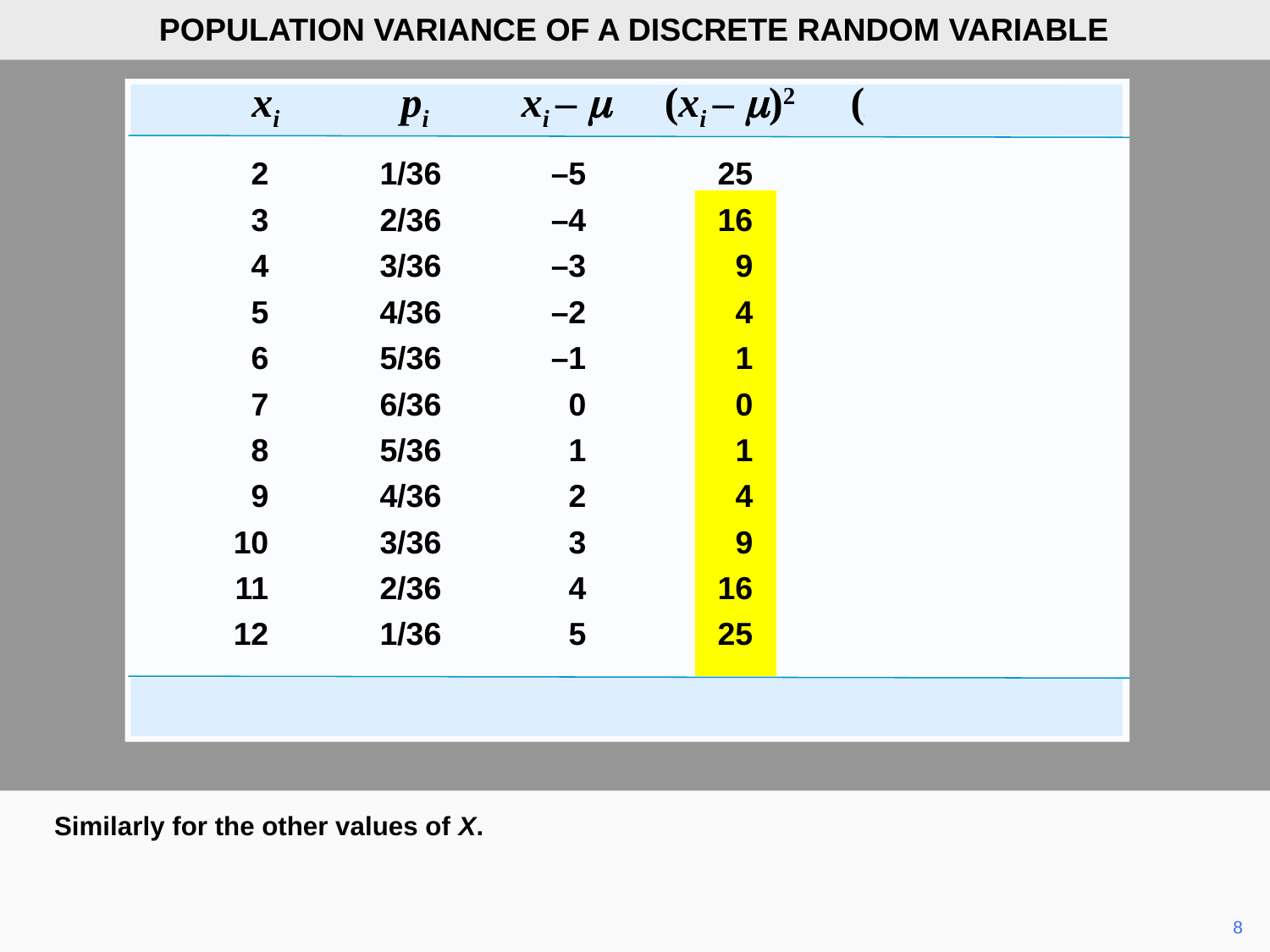

POPULATION VARIANCE OF A DISCRETE RANDOM VARIABLE
                      xi 	  pi          xi – μ     (xi – μ)2         (xi – μ)2 pi
	2	1/36	–5	25	0.69
	3	2/36	–4	16	0.89
	4	3/36	–3	9	0.75
	5	4/36	–2	4	0.44
	6	5/36	–1	1	0.14
	7	6/36	0	0	0.00
	8	5/36	1	1	0.14
	9	4/36	2	4	0.44
	10	3/36	3	9	0.75
	11	2/36	4	16	0.89
	12	1/36	5	25	0.69
					5.83

Similarly for the other values of X.
	8